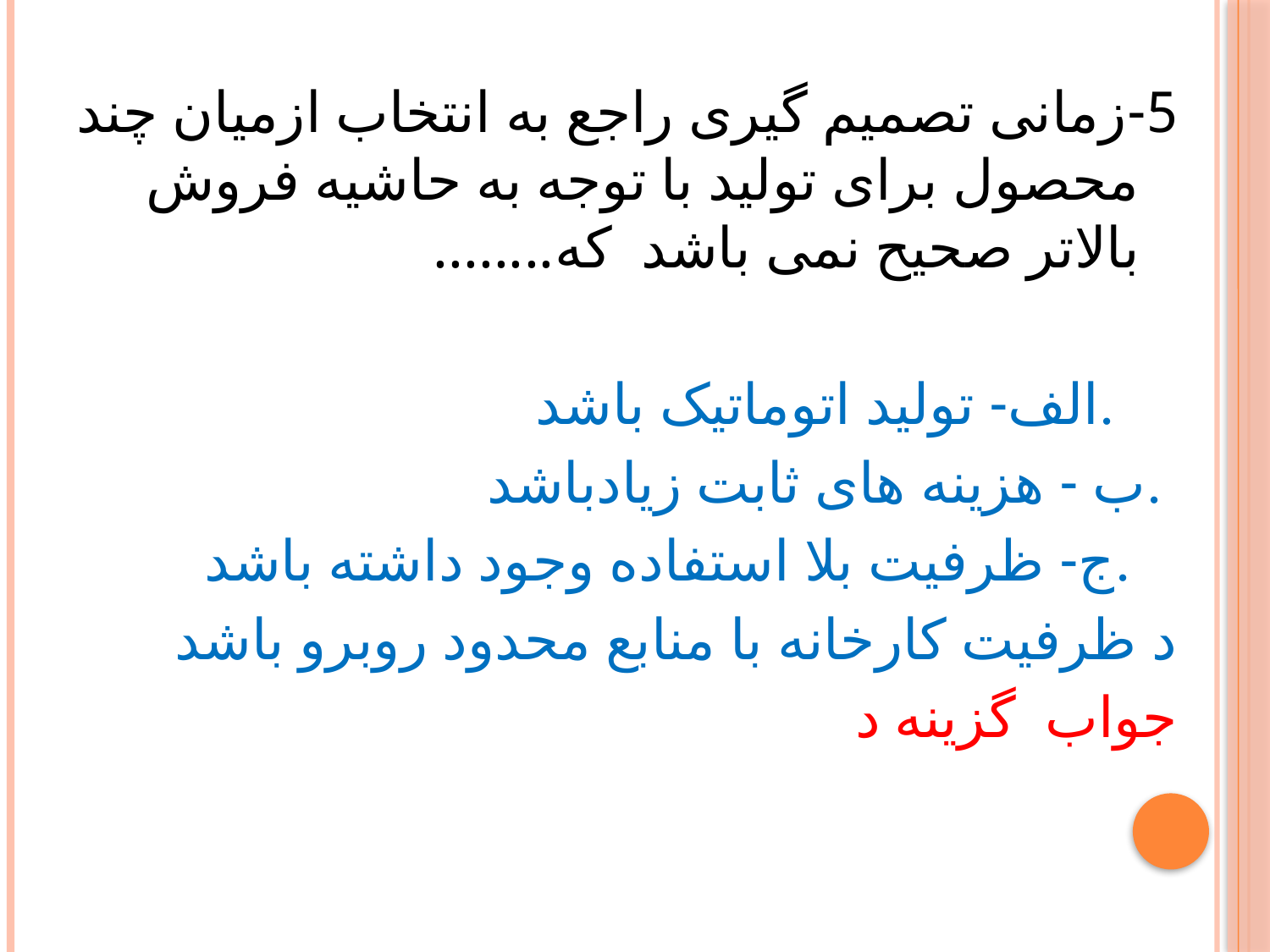

#
5-زمانی تصمیم گیری راجع به انتخاب ازمیان چند محصول برای تولید با توجه به حاشیه فروش بالاتر صحیح نمی باشد  که........

  الف- تولید اتوماتیک باشد.
  ب - هزینه های ثابت زیادباشد.
  ج- ظرفیت بلا استفاده وجود داشته باشد.
  د ظرفیت کارخانه با منابع محدود روبرو باشد
جواب  گزینه د